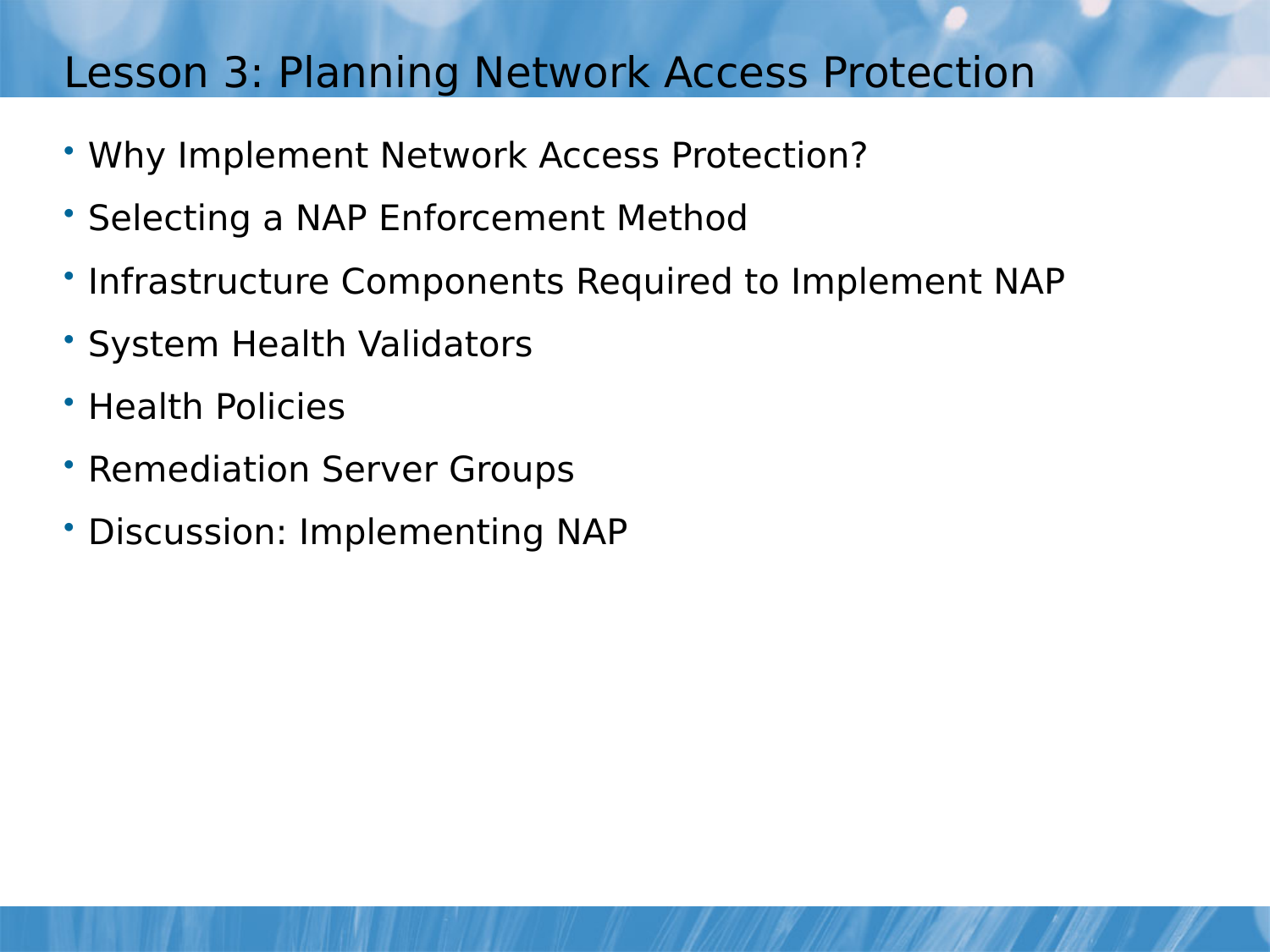

# Lesson 3: Planning Network Access Protection
Why Implement Network Access Protection?
Selecting a NAP Enforcement Method
Infrastructure Components Required to Implement NAP
System Health Validators
Health Policies
Remediation Server Groups
Discussion: Implementing NAP